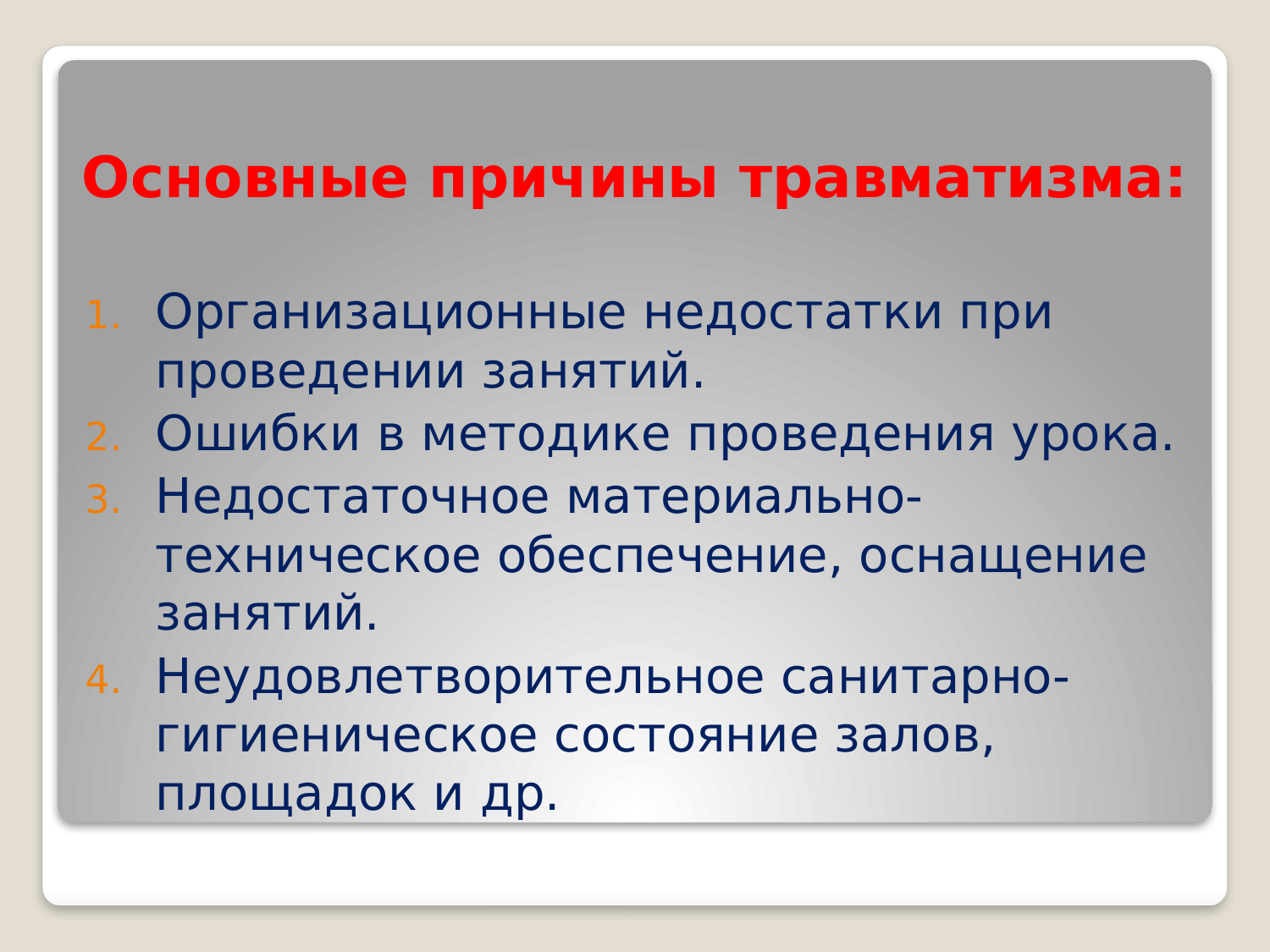

# Основные причины травматизма:
Организационные недостатки при проведении занятий.
Ошибки в методике проведения урока.
Недостаточное материально-техническое обеспечение, оснащение занятий.
Неудовлетворительное санитарно-гигиеническое состояние залов, площадок и др.